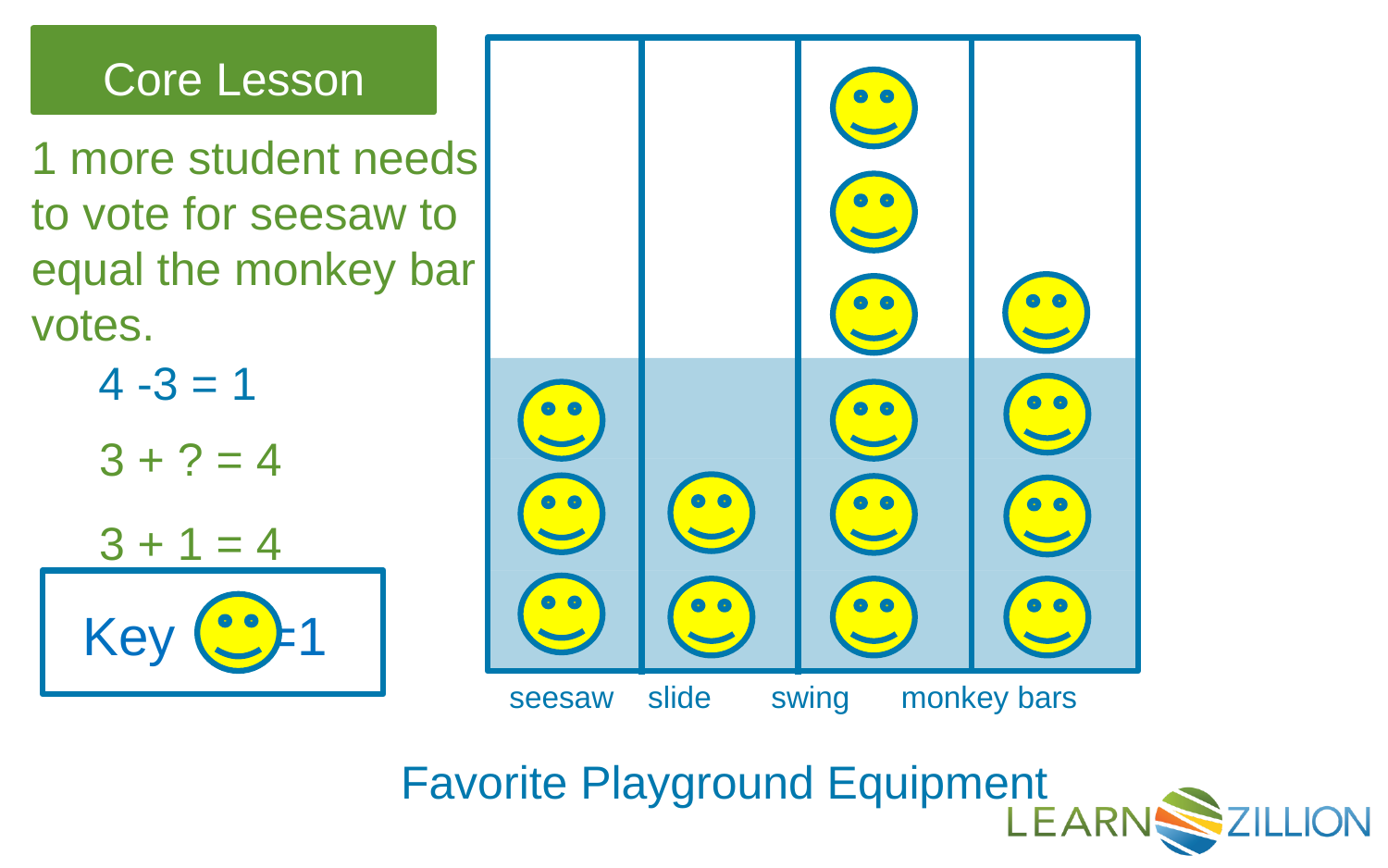

1 more student needs to vote for seesaw to equal the monkey bar votes.

4 -3 = 1

3 + ? = 4

3 + 1 = 4

Key      =1
   seesaw    slide       swing      monkey bars
Favorite Playground Equipment